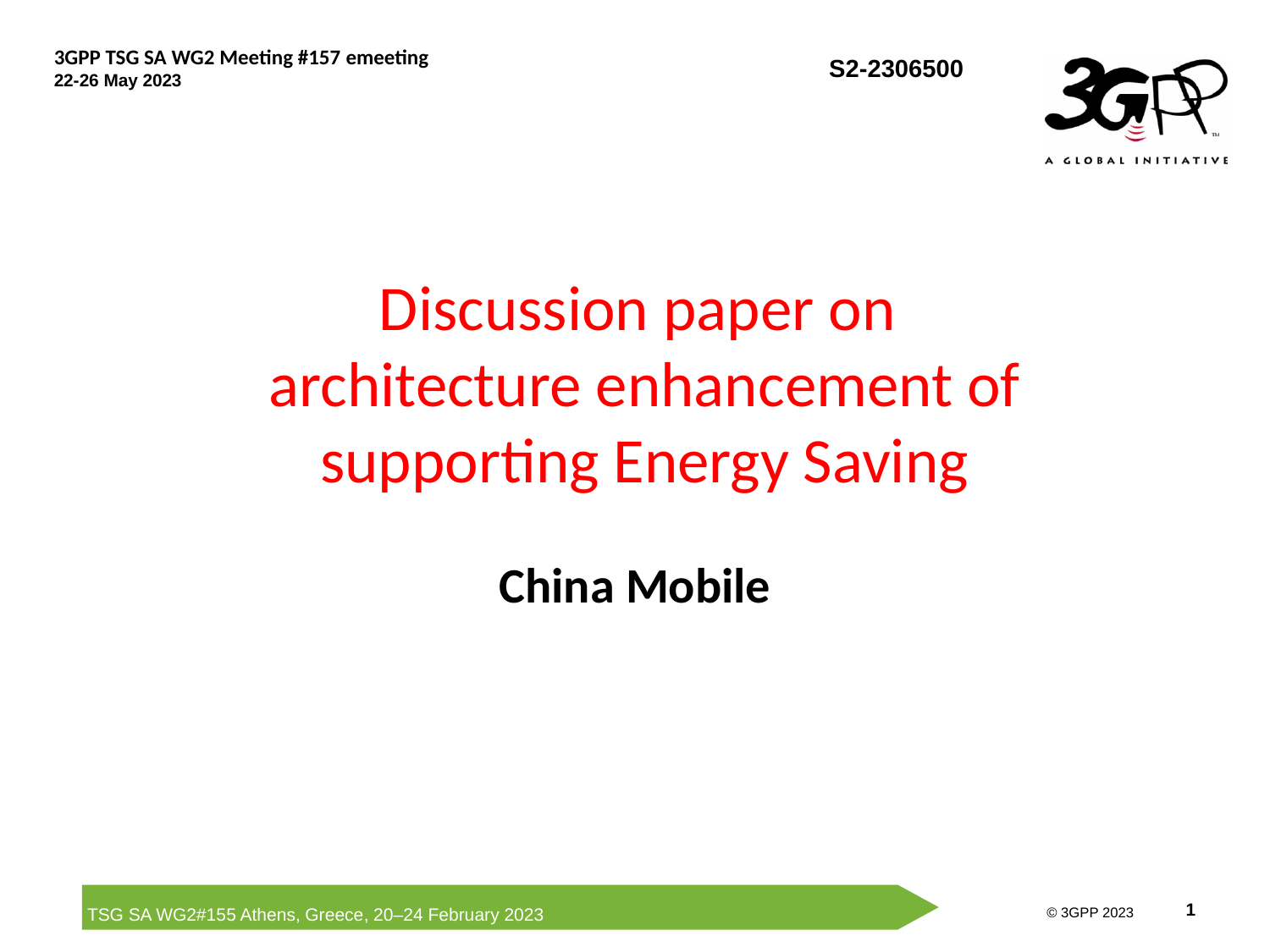

# Discussion paper on architecture enhancement of supporting Energy Saving
China Mobile